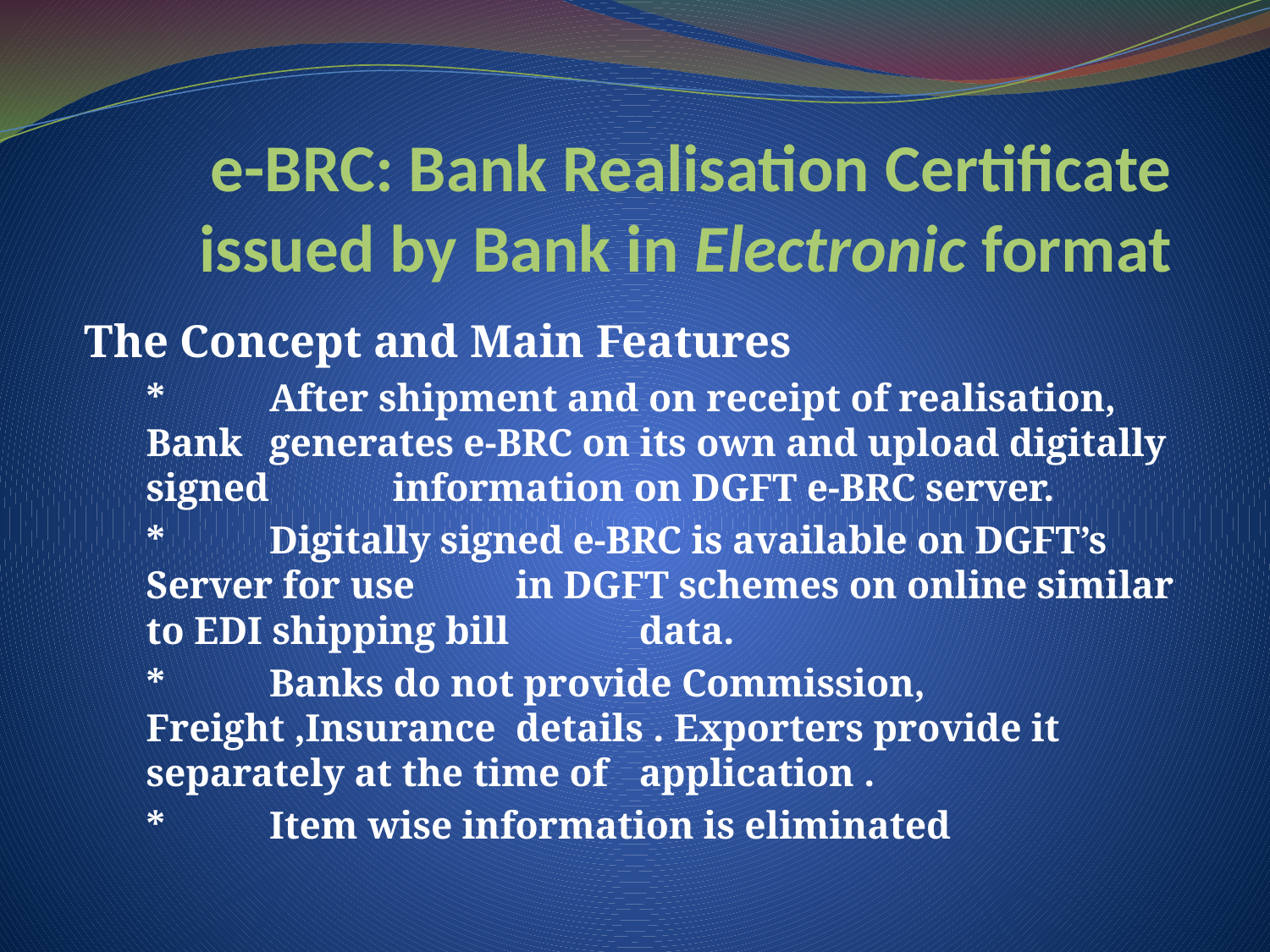

# e-BRC: Bank Realisation Certificate issued by Bank in Electronic format
The Concept and Main Features
*	After shipment and on receipt of realisation, Bank 	generates e-BRC on its own and upload digitally signed 	information on DGFT e-BRC server.
*	Digitally signed e-BRC is available on DGFT’s Server for use 	in DGFT schemes on online similar to EDI shipping bill 	data.
*	Banks do not provide Commission, Freight ,Insurance 	details . Exporters provide it separately at the time of 	application .
*	Item wise information is eliminated